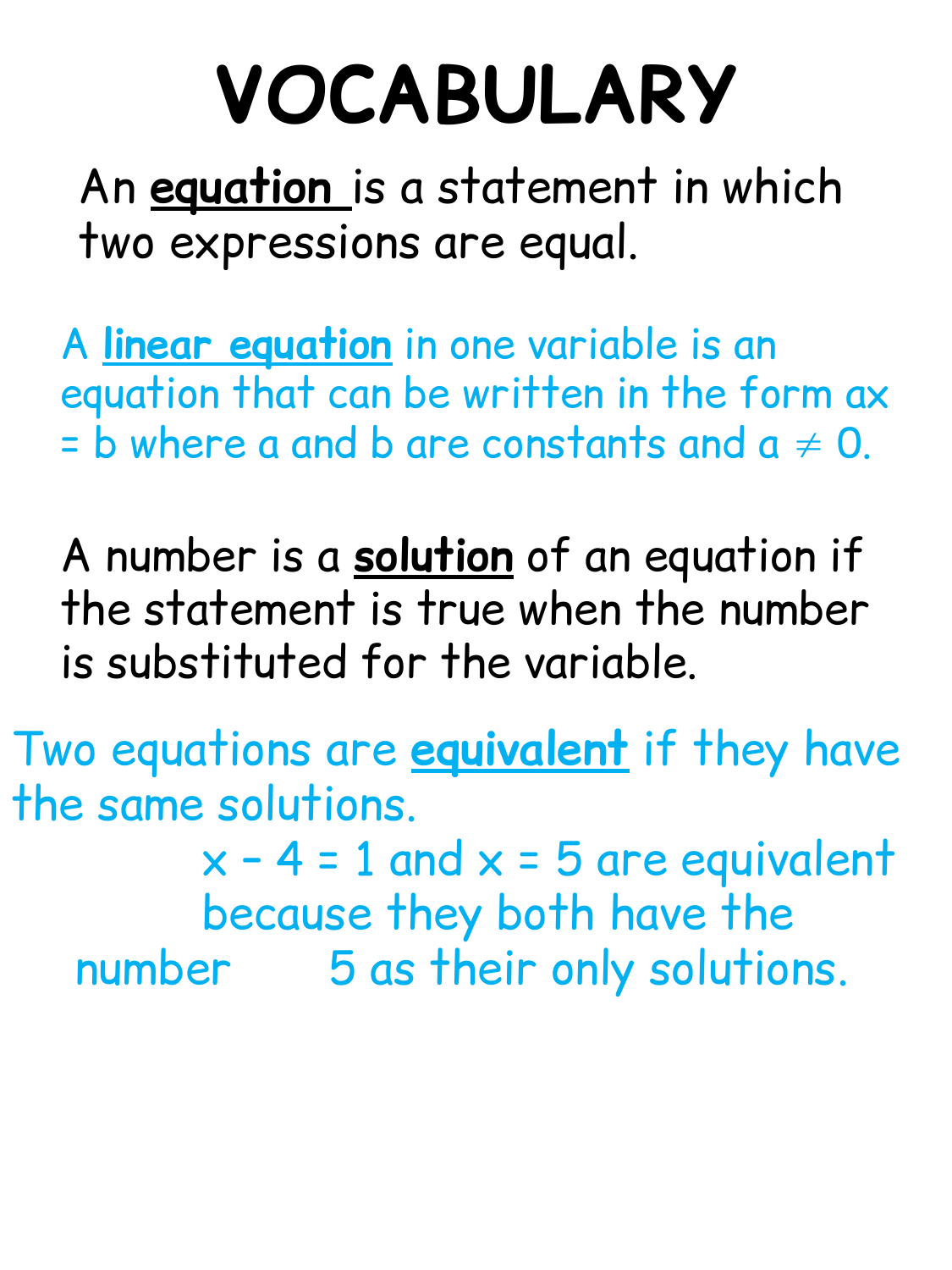

# VOCABULARY
An equation is a statement in which two expressions are equal.
A linear equation in one variable is an equation that can be written in the form ax = b where a and b are constants and a ≠ 0.
A number is a solution of an equation if the statement is true when the number is substituted for the variable.
Two equations are equivalent if they have the same solutions.
	x – 4 = 1 and x = 5 are equivalent 	because they both have the number 	5 as their only solutions.